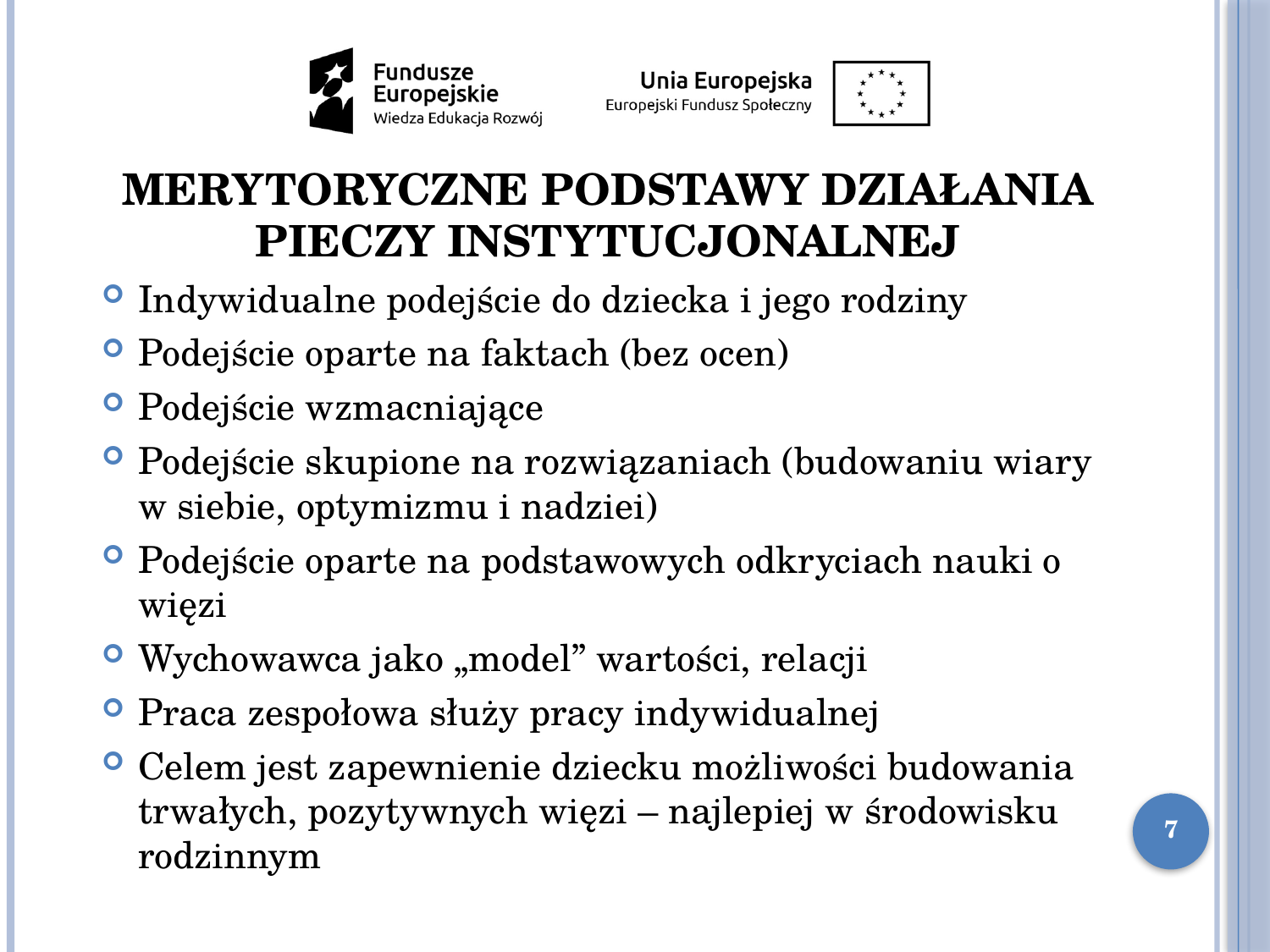

Merytoryczne podstawy działania pieczy instytucjonalnej
Indywidualne podejście do dziecka i jego rodziny
Podejście oparte na faktach (bez ocen)
Podejście wzmacniające
Podejście skupione na rozwiązaniach (budowaniu wiary w siebie, optymizmu i nadziei)
Podejście oparte na podstawowych odkryciach nauki o więzi
Wychowawca jako „model” wartości, relacji
Praca zespołowa służy pracy indywidualnej
Celem jest zapewnienie dziecku możliwości budowania trwałych, pozytywnych więzi – najlepiej w środowisku rodzinnym

7